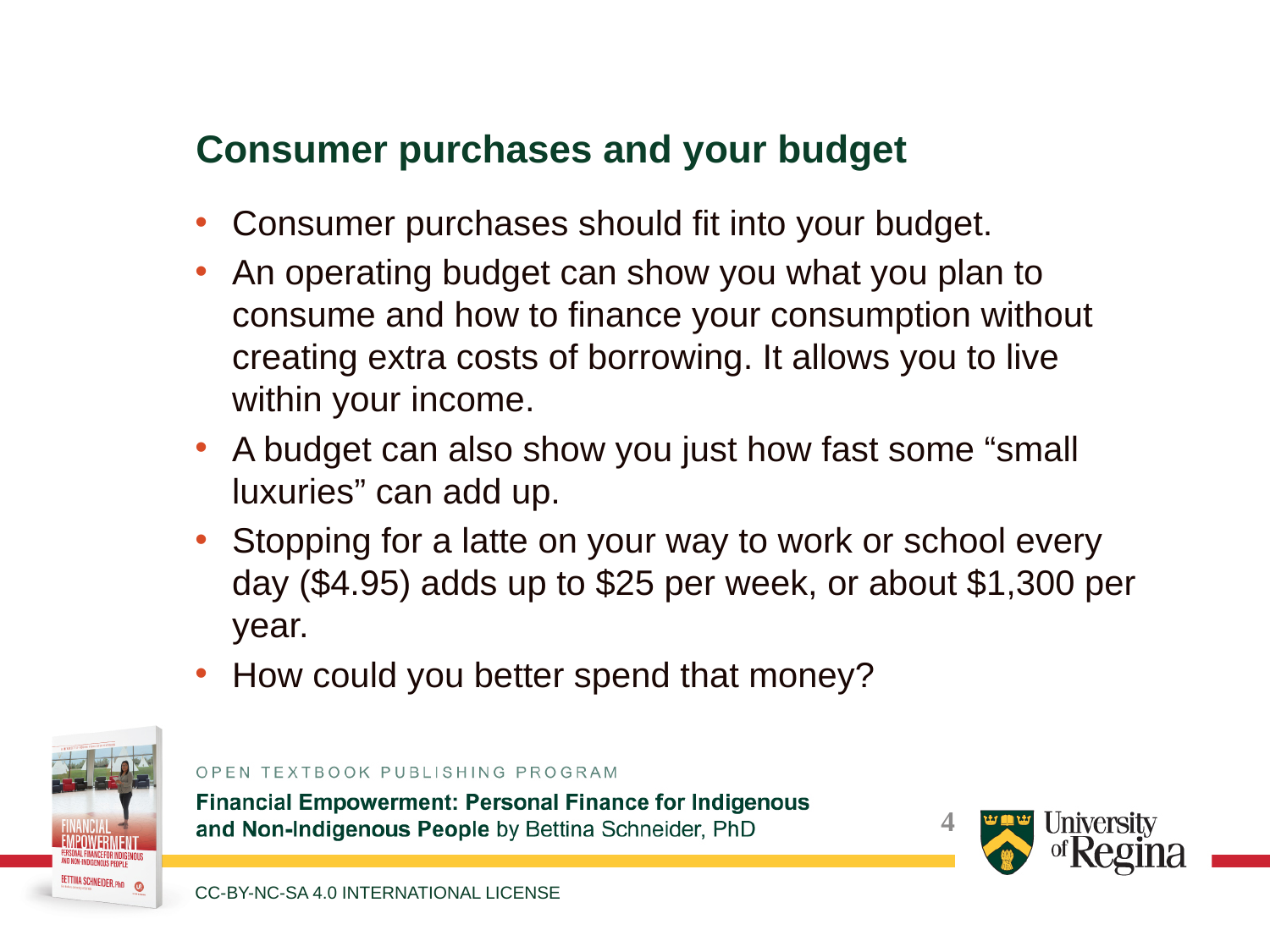

Consumer purchases and your budget
Consumer purchases should fit into your budget.
An operating budget can show you what you plan to consume and how to finance your consumption without creating extra costs of borrowing. It allows you to live within your income.
A budget can also show you just how fast some “small luxuries” can add up.
Stopping for a latte on your way to work or school every day ($4.95) adds up to $25 per week, or about $1,300 per year.
How could you better spend that money?

CC-BY-NC-SA 4.0 INTERNATIONAL LICENSE